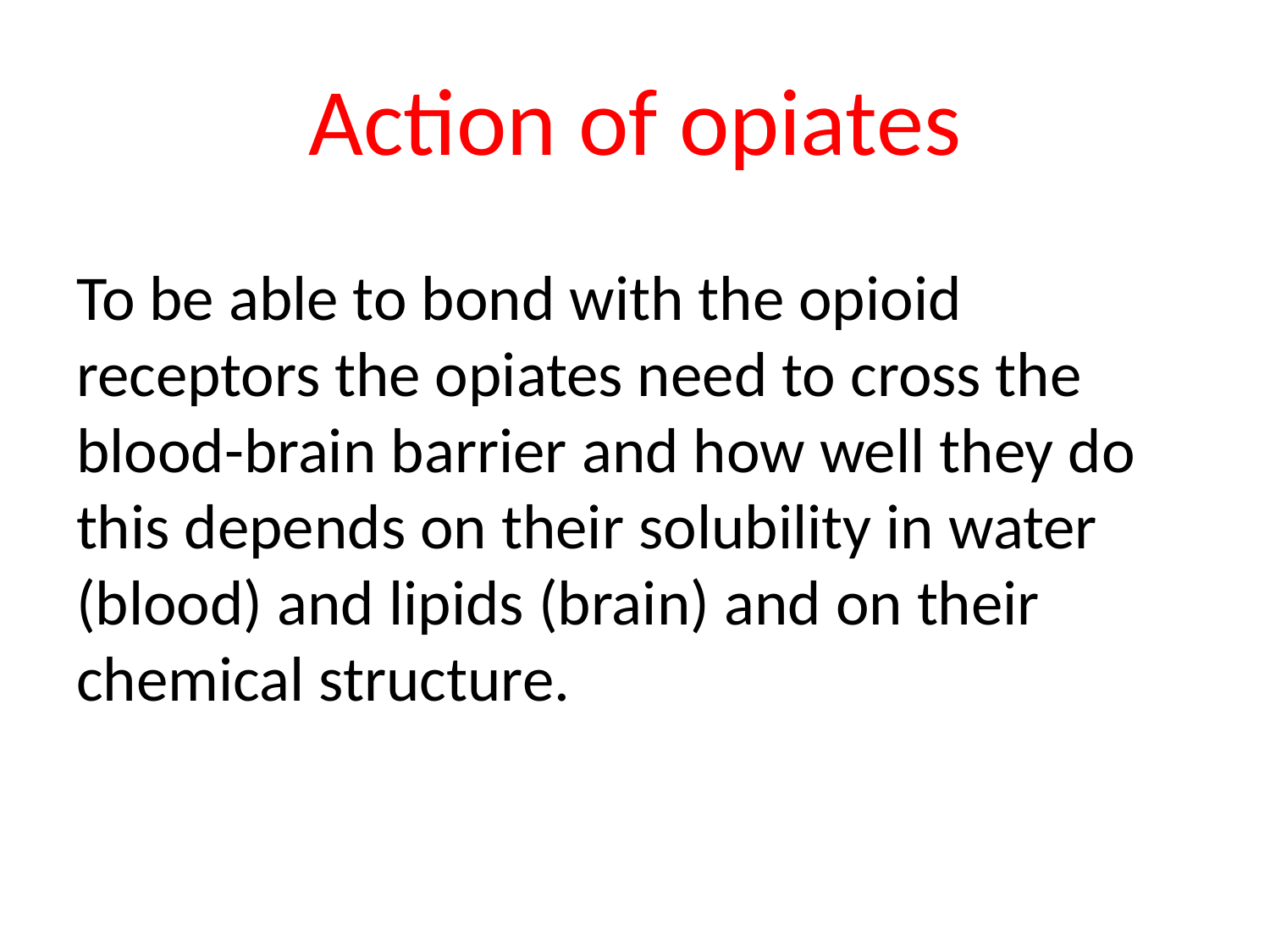

# Action of opiates
To be able to bond with the opioid receptors the opiates need to cross the blood-brain barrier and how well they do this depends on their solubility in water (blood) and lipids (brain) and on their chemical structure.